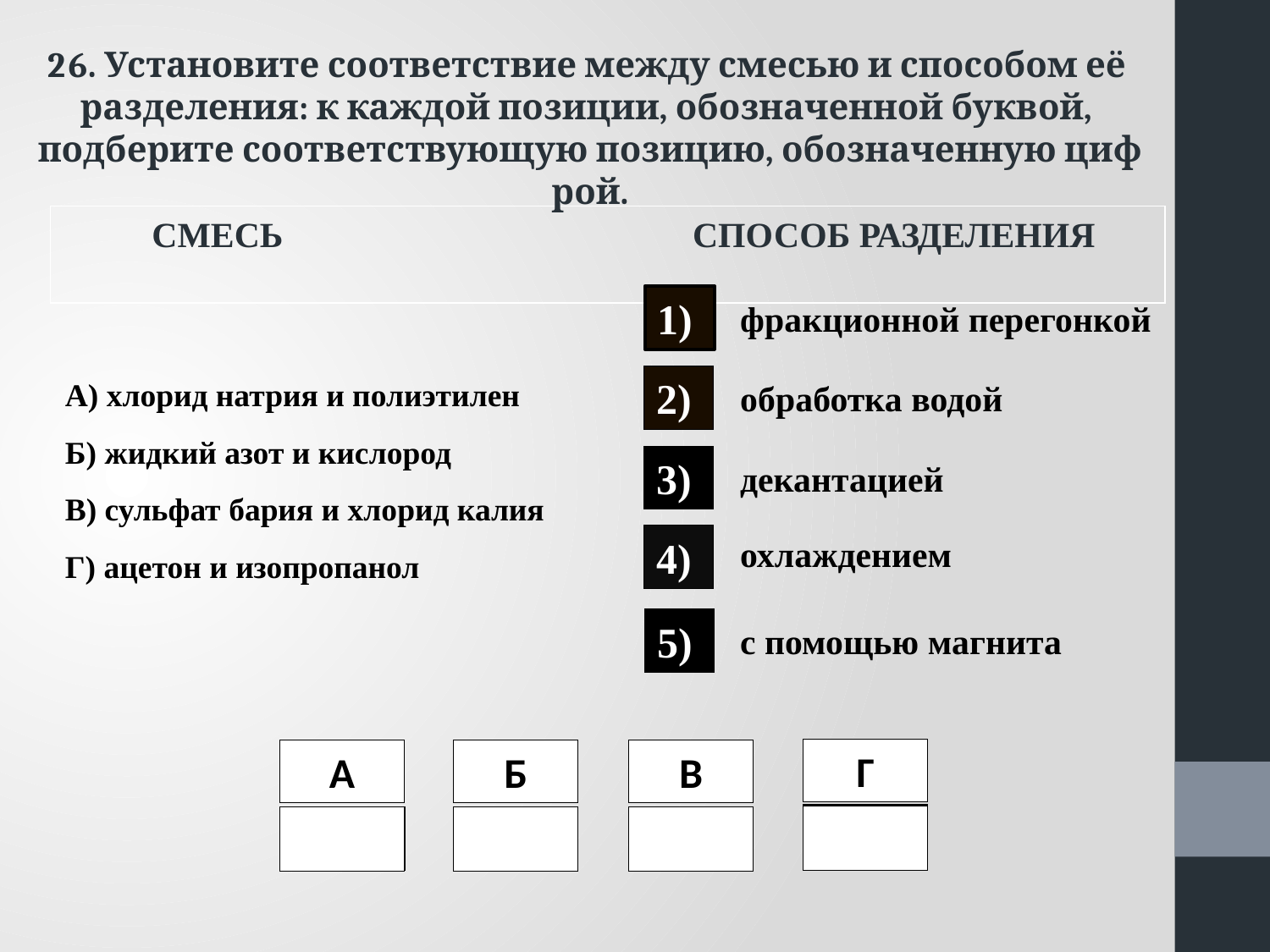

26. Уста­но­ви­те со­от­вет­ствие между сме­сью и спо­со­бом её
раз­де­ле­ния: к каж­дой по­зи­ции, обо­зна­чен­ной бук­вой,
под­бе­ри­те со­от­вет­ству­ю­щую по­зи­цию, обо­зна­чен­ную циф­рой.
          СМЕСЬ	 	                            СПО­СОБ РАЗ­ДЕ­ЛЕ­НИЯ
1)
фрак­ци­он­ной пе­ре­гон­кой
А) хло­рид на­трия и по­ли­эти­лен
Б) жид­кий азот и кис­ло­род
В) суль­фат бария и хло­рид калия
Г) аце­тон и изо­про­па­нол
2)
об­ра­бот­ка водой
3)
де­кан­та­ци­ей
4)
охла­жде­ни­ем
5)
с по­мо­щью маг­ни­та
Г
В
А
Б
1

2
1
2